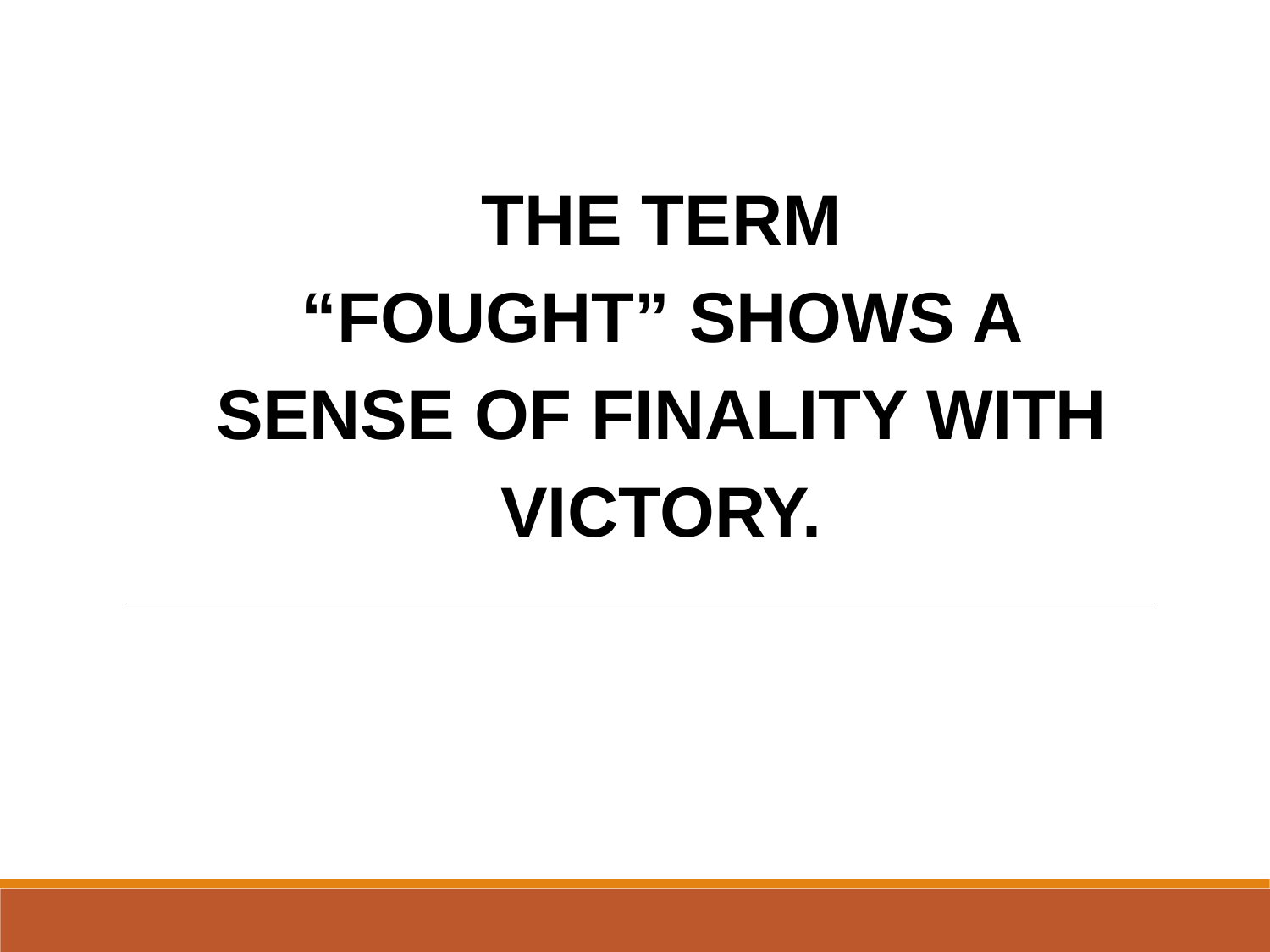

THE TERM “FOUGHT” SHOWS A SENSE OF FINALITY WITH VICTORY.